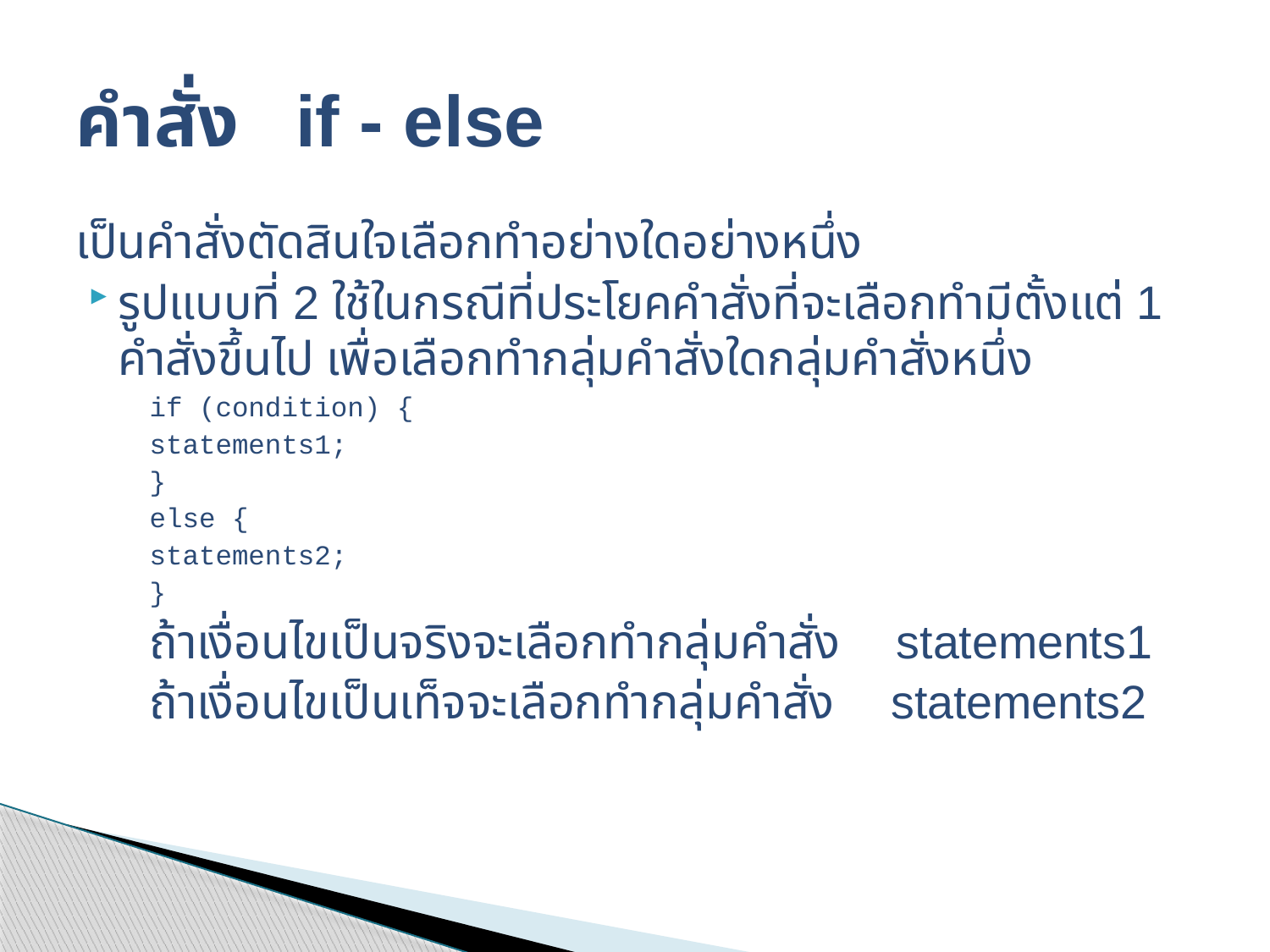

# คำสั่ง   if - else
เป็นคำสั่งตัดสินใจเลือกทำอย่างใดอย่างหนึ่ง
รูปแบบที่ 2 ใช้ในกรณีที่ประโยคคำสั่งที่จะเลือกทำมีตั้งแต่ 1 คำสั่งขึ้นไป เพื่อเลือกทำกลุ่มคำสั่งใดกลุ่มคำสั่งหนึ่ง
	if (condition) {
   		statements1;
	}
	else {
   		statements2;
	}
 	ถ้าเงื่อนไขเป็นจริงจะเลือกทำกลุ่มคำสั่ง  statements1
	ถ้าเงื่อนไขเป็นเท็จจะเลือกทำกลุ่มคำสั่ง  statements2